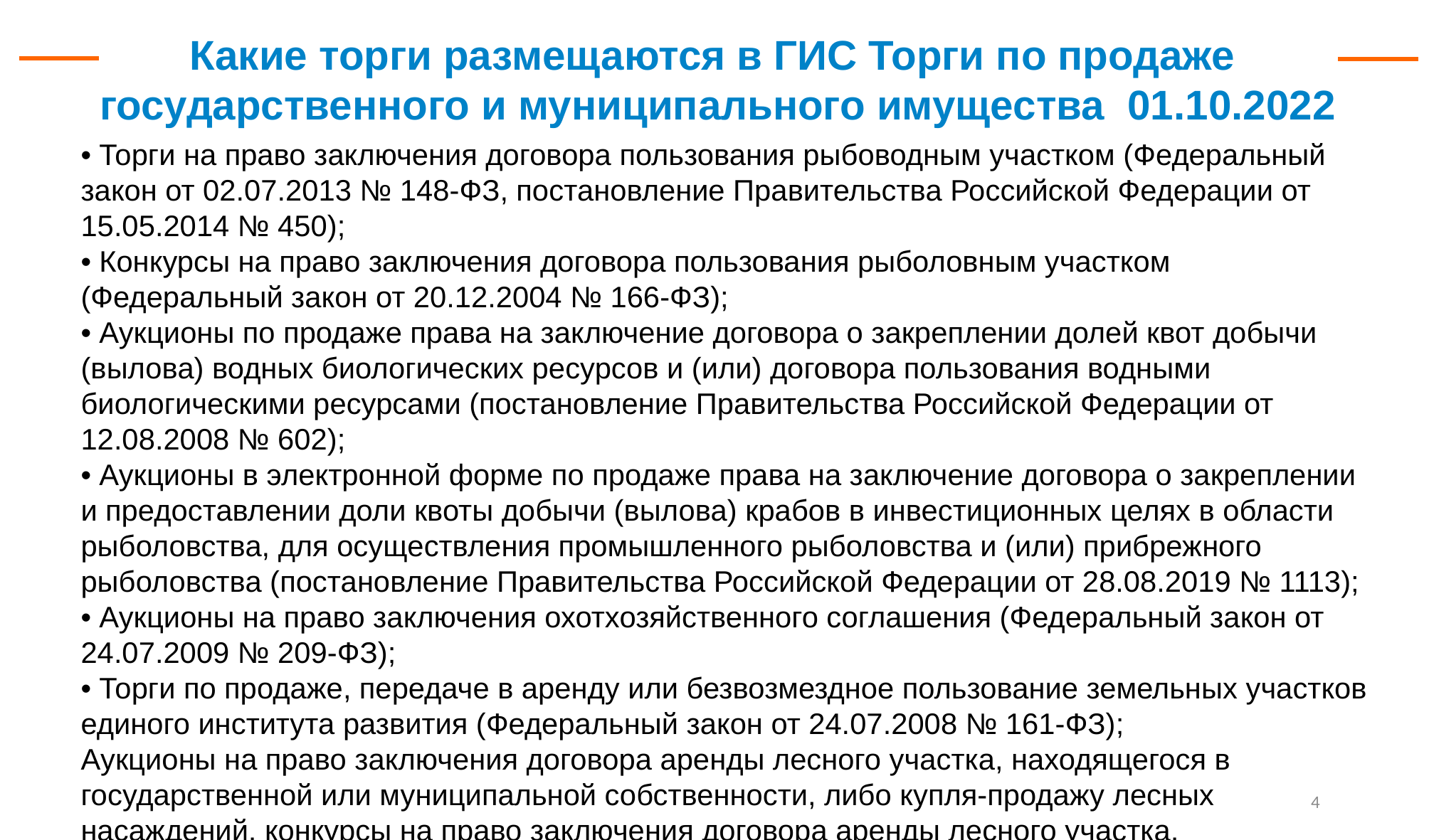

Какие торги размещаются в ГИС Торги по продаже
государственного и муниципального имущества  01.10.2022
• Торги на право заключения договора пользования рыбоводным участком (Федеральный закон от 02.07.2013 № 148-ФЗ, постановление Правительства Российской Федерации от 15.05.2014 № 450);
• Конкурсы на право заключения договора пользования рыболовным участком (Федеральный закон от 20.12.2004 № 166-ФЗ);
• Аукционы по продаже права на заключение договора о закреплении долей квот добычи (вылова) водных биологических ресурсов и (или) договора пользования водными биологическими ресурсами (постановление Правительства Российской Федерации от 12.08.2008 № 602);
• Аукционы в электронной форме по продаже права на заключение договора о закреплении и предоставлении доли квоты добычи (вылова) крабов в инвестиционных целях в области рыболовства, для осуществления промышленного рыболовства и (или) прибрежного рыболовства (постановление Правительства Российской Федерации от 28.08.2019 № 1113);
• Аукционы на право заключения охотхозяйственного соглашения (Федеральный закон от 24.07.2009 № 209-ФЗ);
• Торги по продаже, передаче в аренду или безвозмездное пользование земельных участков единого института развития (Федеральный закон от 24.07.2008 № 161-ФЗ);
Аукционы на право заключения договора аренды лесного участка, находящегося в государственной или муниципальной собственности, либо купля-продажу лесных насаждений, конкурсы на право заключения договора аренды лесного участка, находящегося в государственной или муниципальной собственности, для заготовки древесины (Лесной кодекс Российской Федерации);
4